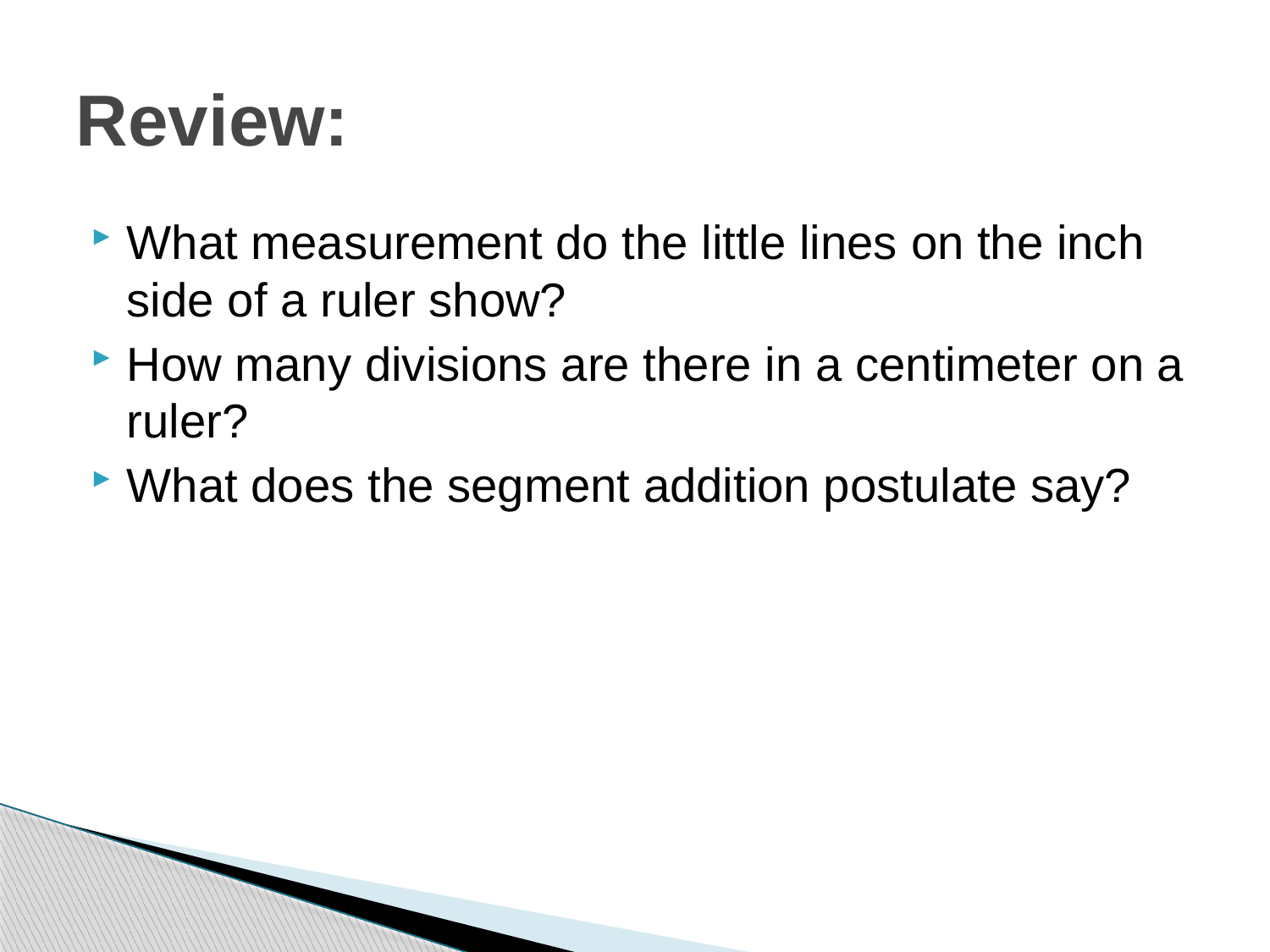

# Review:
What measurement do the little lines on the inch side of a ruler show?
How many divisions are there in a centimeter on a ruler?
What does the segment addition postulate say?